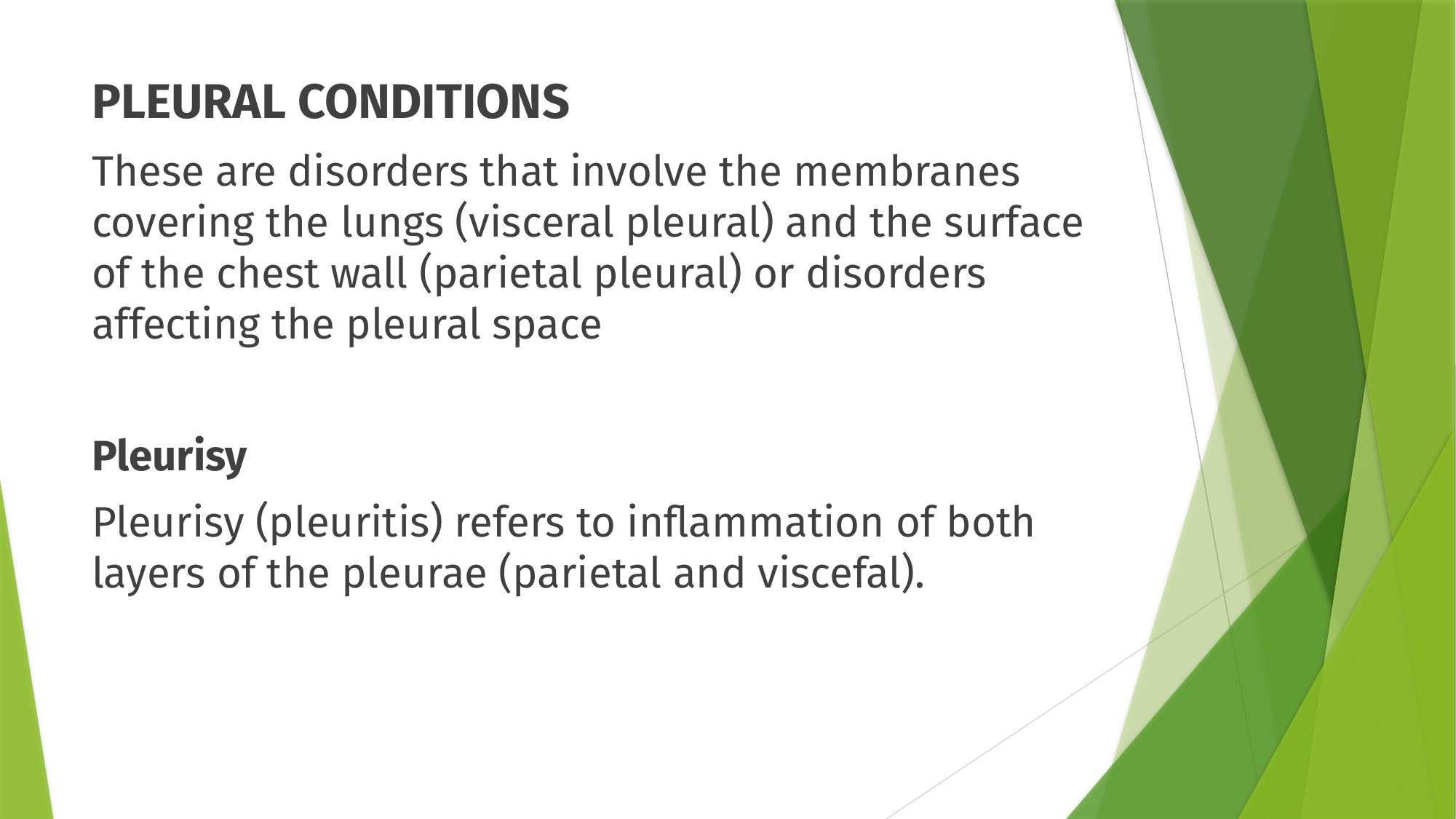

PLEURAL CONDITIONS
These are disorders that involve the membranes covering the lungs (visceral pleural) and the surface of the chest wall (parietal pleural) or disorders affecting the pleural space

Pleurisy
Pleurisy (pleuritis) refers to inflammation of both layers of the pleurae (parietal and viscefal).